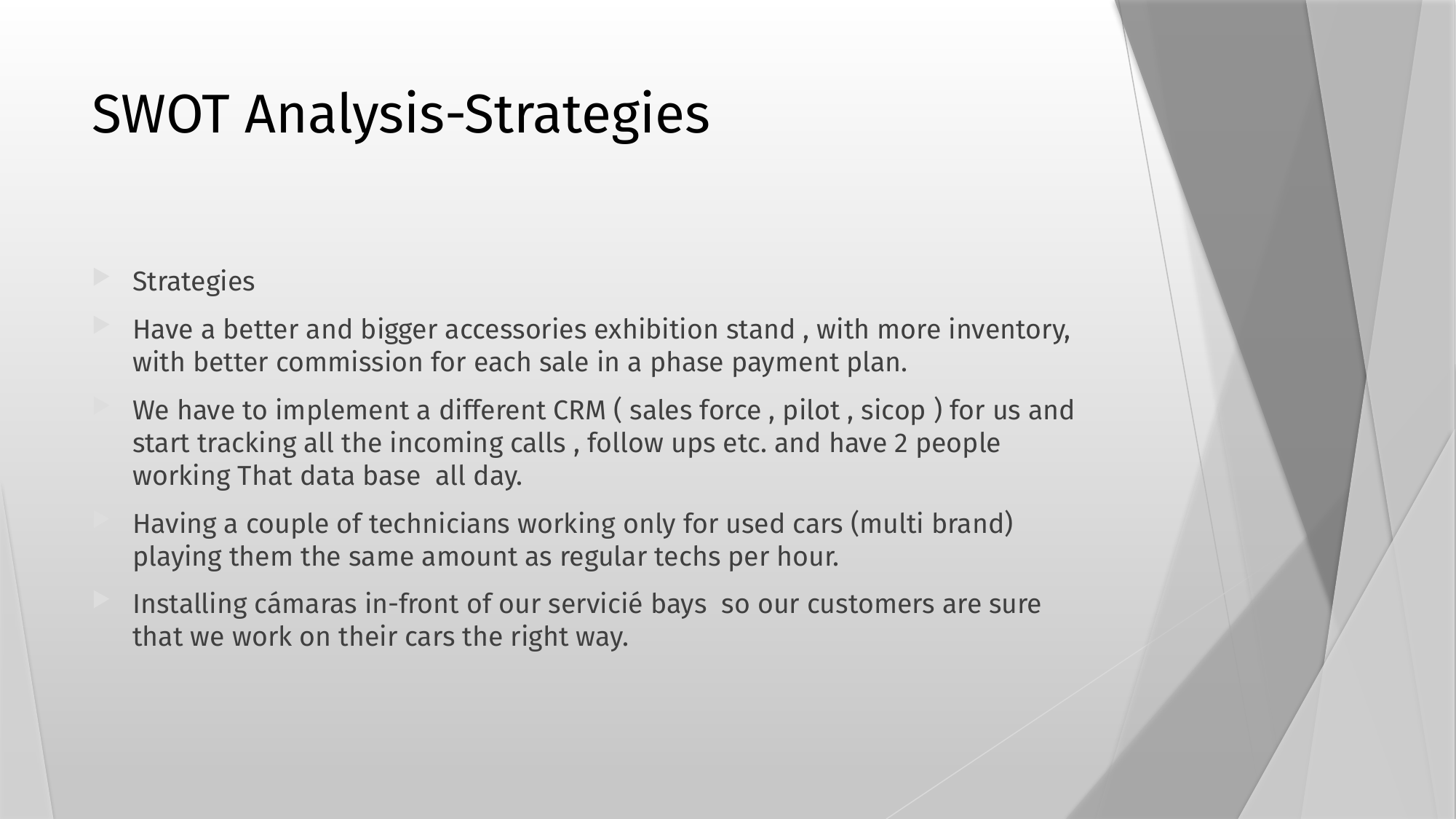

# SWOT Analysis-Strategies
Strategies
Have a better and bigger accessories exhibition stand , with more inventory, with better commission for each sale in a phase payment plan.
We have to implement a different CRM ( sales force , pilot , sicop ) for us and start tracking all the incoming calls , follow ups etc. and have 2 people working That data base  all day.
Having a couple of technicians working only for used cars (multi brand) playing them the same amount as regular techs per hour.
Installing cámaras in-front of our servicié bays  so our customers are sure that we work on their cars the right way.